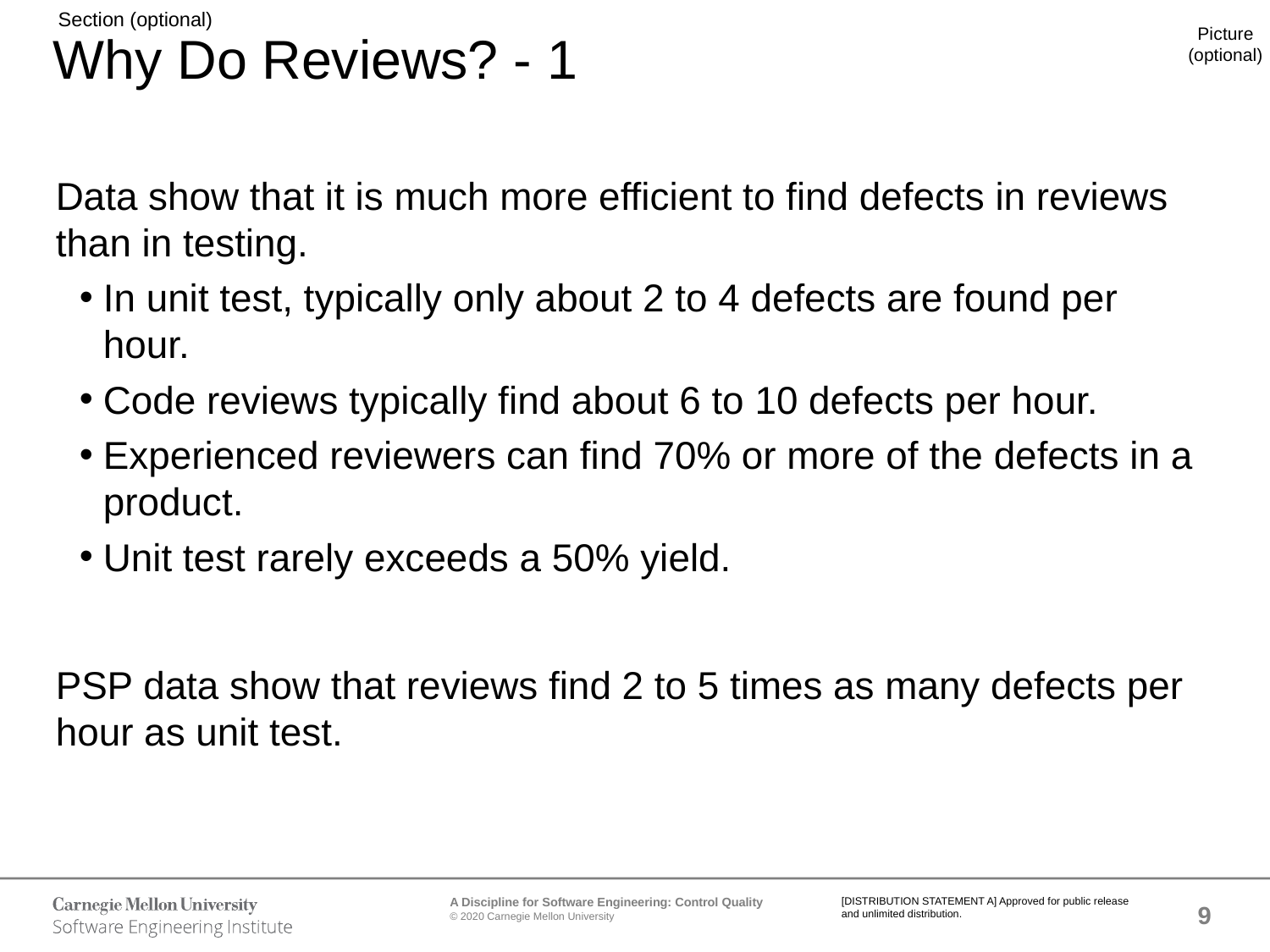

# Why Do Reviews? - 1
Data show that it is much more efficient to find defects in reviews than in testing.
In unit test, typically only about 2 to 4 defects are found per hour.
Code reviews typically find about 6 to 10 defects per hour.
Experienced reviewers can find 70% or more of the defects in a product.
Unit test rarely exceeds a 50% yield.

PSP data show that reviews find 2 to 5 times as many defects per hour as unit test.